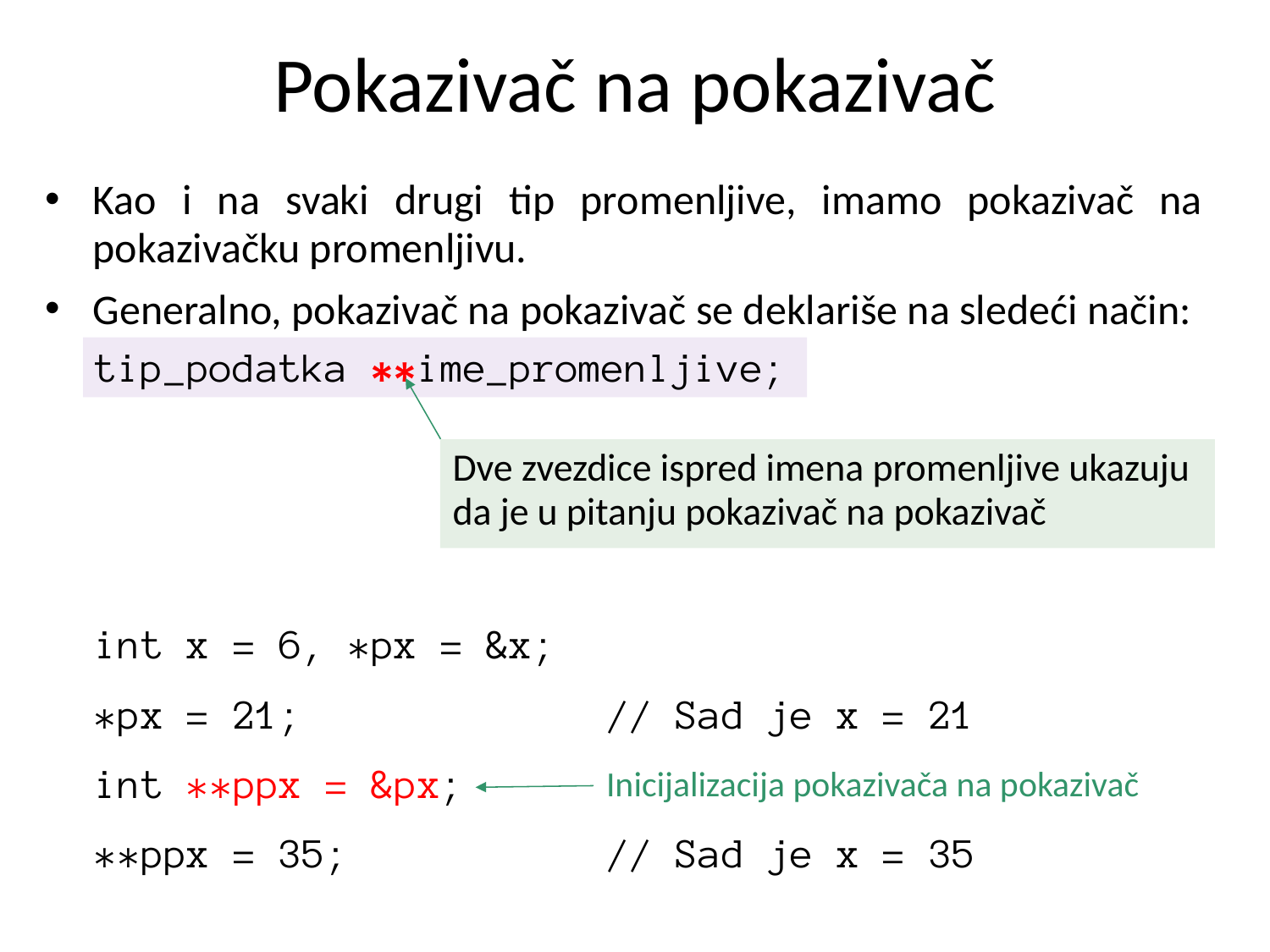

# Pokazivač na pokazivač
Kao i na svaki drugi tip promenljive, imamo pokazivač na pokazivačku promenljivu.
Generalno, pokazivač na pokazivač se deklariše na sledeći način:
	tip_podatka **ime_promenljive;

Dve zvezdice ispred imena promenljive ukazuju da je u pitanju pokazivač na pokazivač
int x = 6, *px = &x;
*px = 21;	// Sad je x = 21
int **ppx = &px;
Inicijalizacija pokazivača na pokazivač
**ppx = 35;	// Sad je x = 35